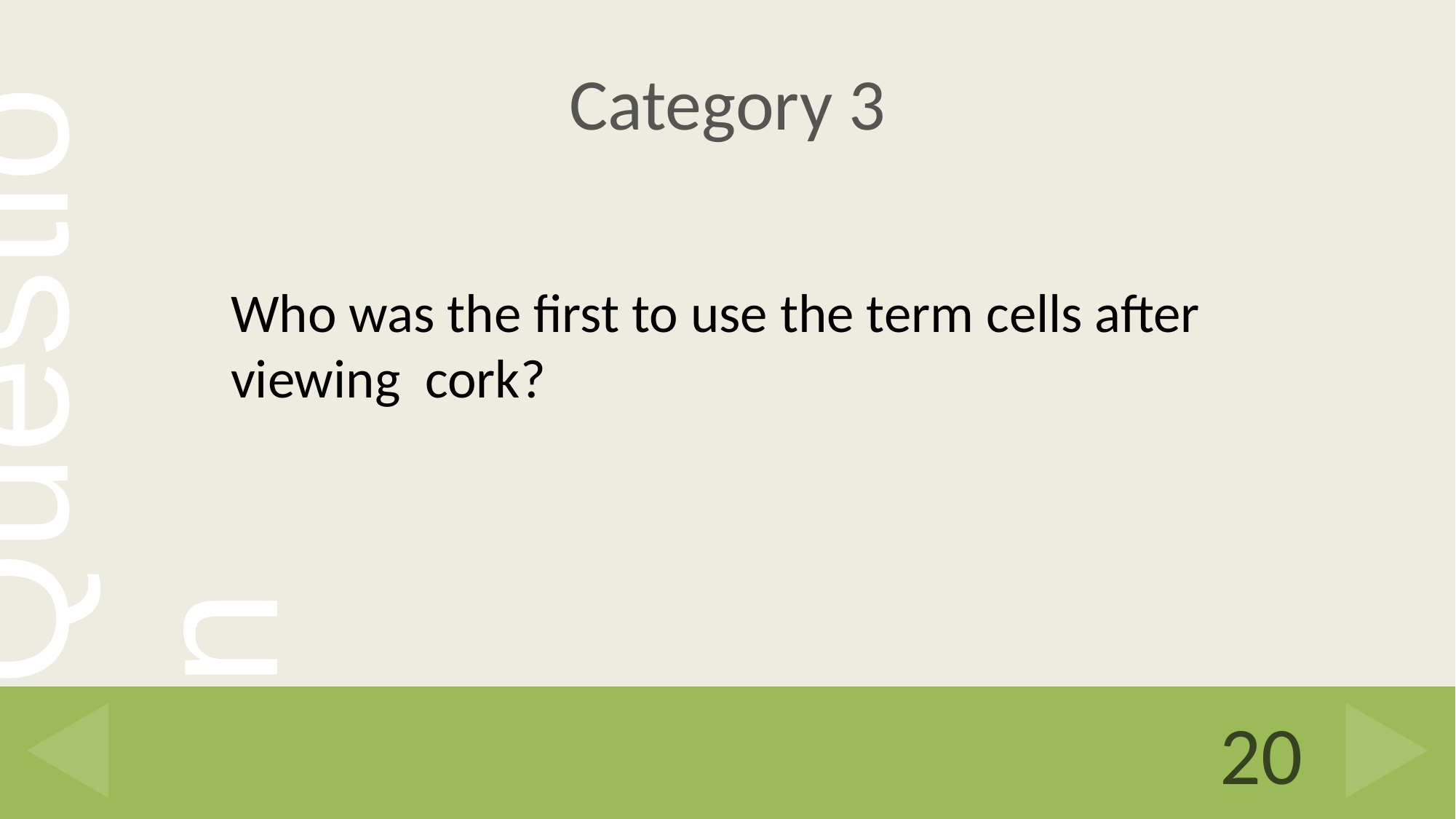

# Category 3
Who was the first to use the term cells after viewing  cork?
20